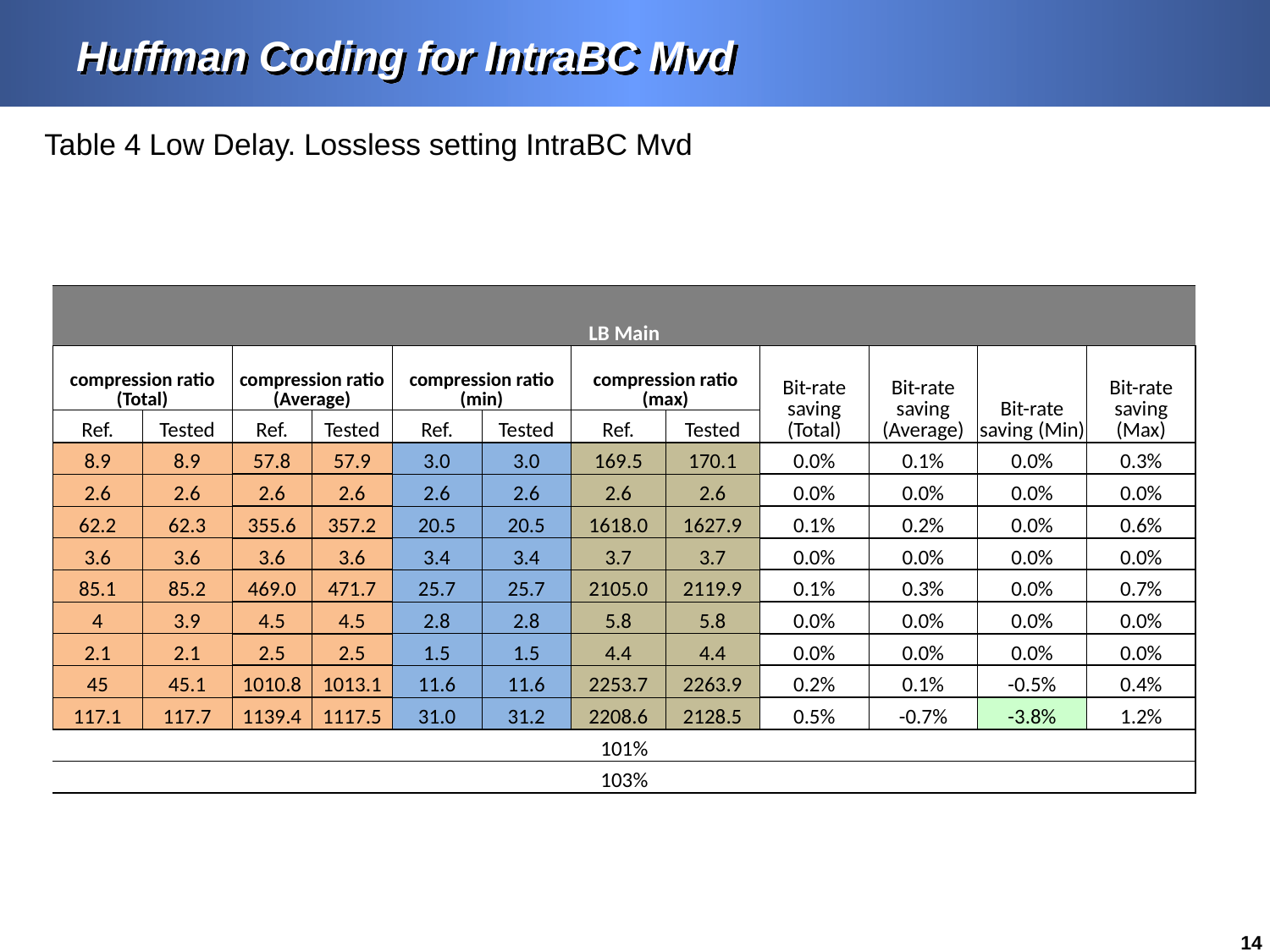

# Huffman Coding for IntraBC Mvd
Table 4 Low Delay. Lossless setting IntraBC Mvd
| LB Main |  |  |  |  |  |  |  |  |  |  |  |
| --- | --- | --- | --- | --- | --- | --- | --- | --- | --- | --- | --- |
| compression ratio (Total) |  | compression ratio (Average) |  | compression ratio (min) |  | compression ratio (max) |  | Bit-rate saving (Total) | Bit-rate saving (Average) | Bit-rate saving (Min) | Bit-rate saving (Max) |
| Ref. | Tested | Ref. | Tested | Ref. | Tested | Ref. | Tested |  |  |  |  |
| 8.9 | 8.9 | 57.8 | 57.9 | 3.0 | 3.0 | 169.5 | 170.1 | 0.0% | 0.1% | 0.0% | 0.3% |
| 2.6 | 2.6 | 2.6 | 2.6 | 2.6 | 2.6 | 2.6 | 2.6 | 0.0% | 0.0% | 0.0% | 0.0% |
| 62.2 | 62.3 | 355.6 | 357.2 | 20.5 | 20.5 | 1618.0 | 1627.9 | 0.1% | 0.2% | 0.0% | 0.6% |
| 3.6 | 3.6 | 3.6 | 3.6 | 3.4 | 3.4 | 3.7 | 3.7 | 0.0% | 0.0% | 0.0% | 0.0% |
| 85.1 | 85.2 | 469.0 | 471.7 | 25.7 | 25.7 | 2105.0 | 2119.9 | 0.1% | 0.3% | 0.0% | 0.7% |
| 4 | 3.9 | 4.5 | 4.5 | 2.8 | 2.8 | 5.8 | 5.8 | 0.0% | 0.0% | 0.0% | 0.0% |
| 2.1 | 2.1 | 2.5 | 2.5 | 1.5 | 1.5 | 4.4 | 4.4 | 0.0% | 0.0% | 0.0% | 0.0% |
| 45 | 45.1 | 1010.8 | 1013.1 | 11.6 | 11.6 | 2253.7 | 2263.9 | 0.2% | 0.1% | -0.5% | 0.4% |
| 117.1 | 117.7 | 1139.4 | 1117.5 | 31.0 | 31.2 | 2208.6 | 2128.5 | 0.5% | -0.7% | -3.8% | 1.2% |
| 101% |  |  |  |  |  |  |  |  |  |  |  |
| 103% |  |  |  |  |  |  |  |  |  |  |  |
14